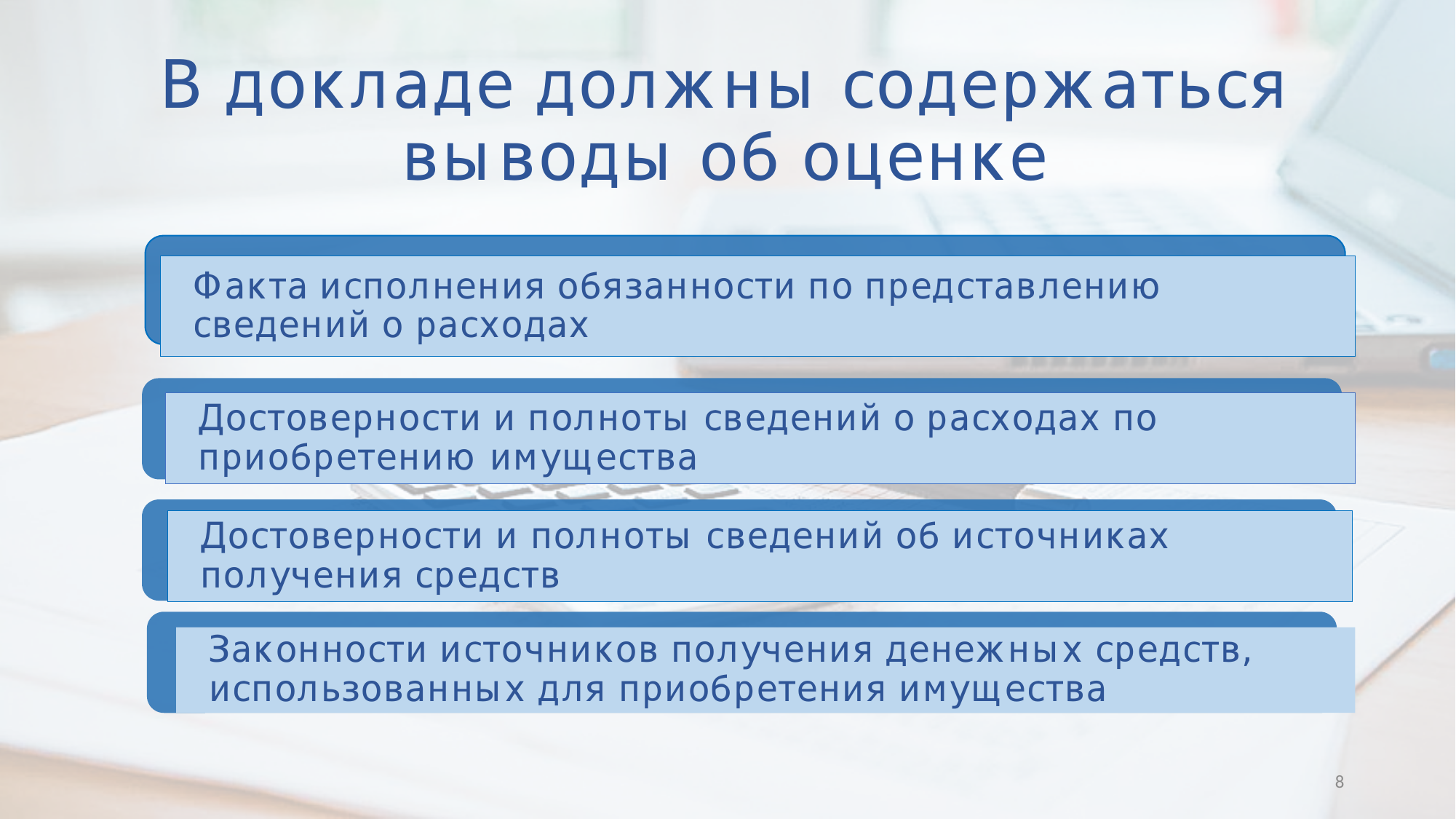

# В докладе должны содержаться выводы об оценке

Факта исполнения обязанности по представлению сведений о расходах

Достоверности и полноты сведений о расходах по приобретению имущества

Достоверности и полноты сведений об источниках получения средств

Законности источников получения денежных средств, использованных для приобретения имущества
8